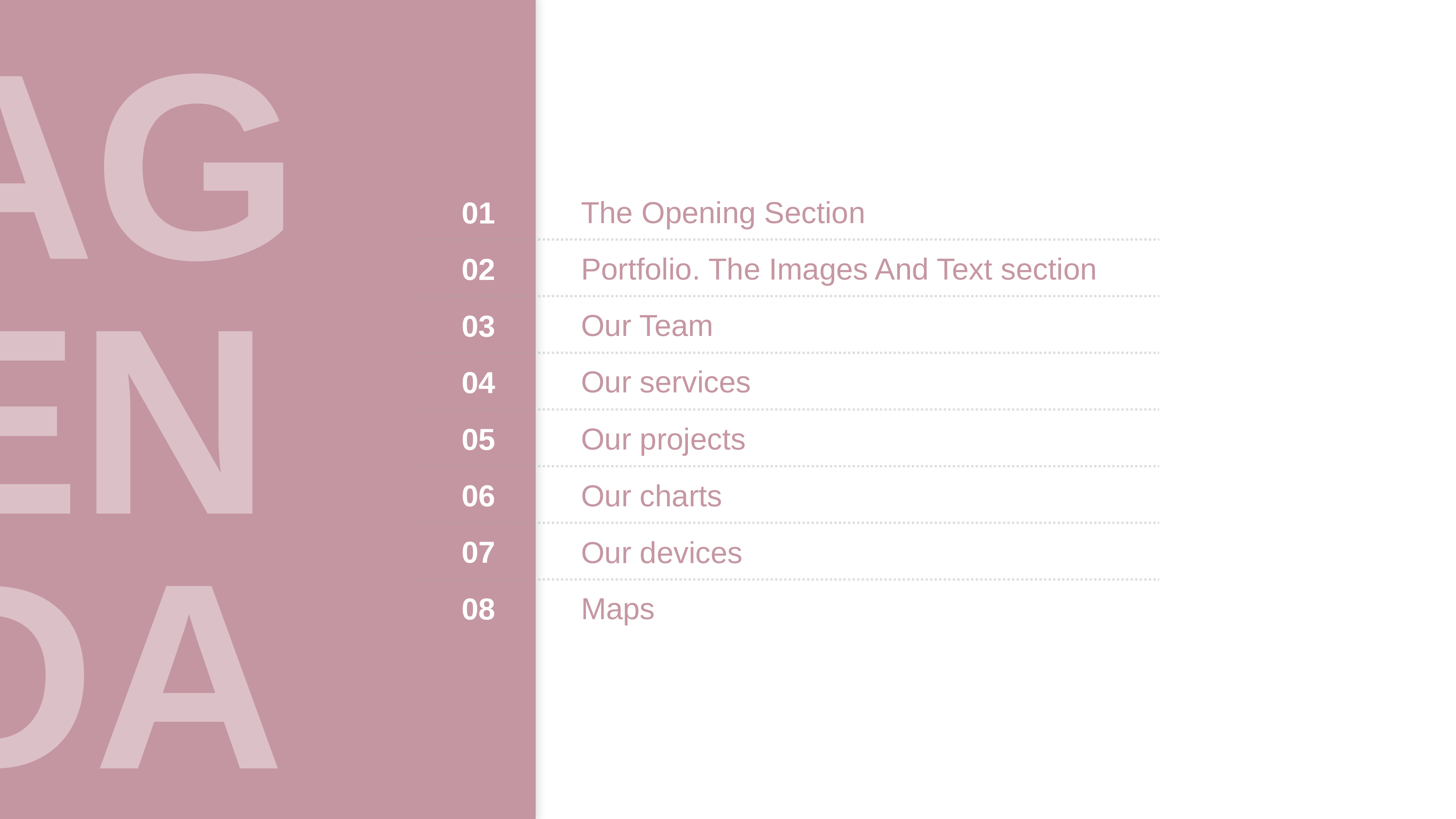

AG
EN
DA
01
The Opening Section

02
Portfolio. The Images And Text section
03
Our Team
04
Our services
05
Our projects
06
Our charts
07
Our devices
08
Maps